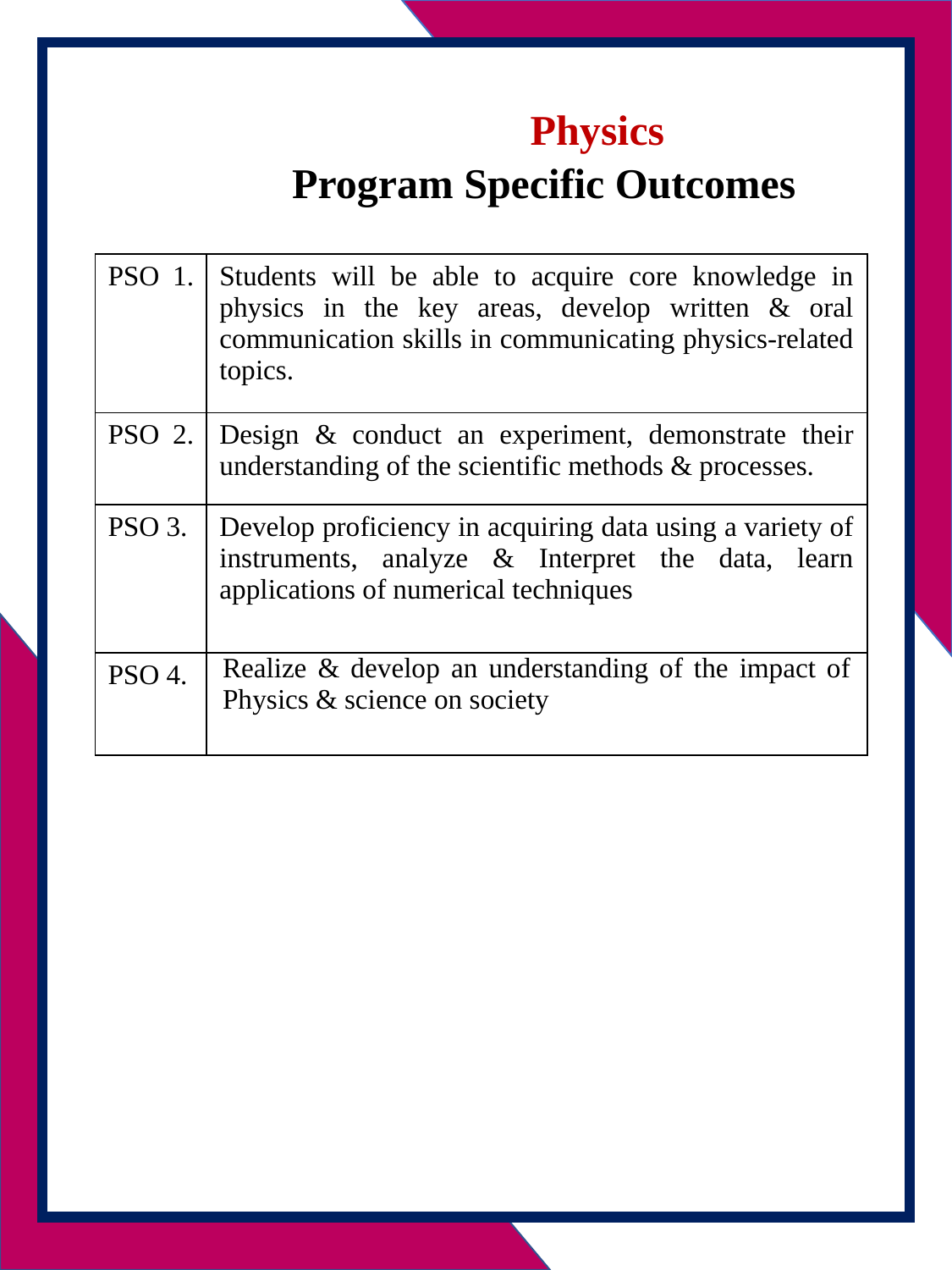

Physics
	 Program Specific Outcomes

| PSO 1. | Students will be able to acquire core knowledge in physics in the key areas, develop written & oral communication skills in communicating physics-related topics. |
| --- | --- |
| PSO 2. | Design & conduct an experiment, demonstrate their understanding of the scientific methods & processes. |
| PSO 3. | Develop proficiency in acquiring data using a variety of instruments, analyze & Interpret the data, learn applications of numerical techniques |
| PSO 4. | Realize & develop an understanding of the impact of Physics & science on society |